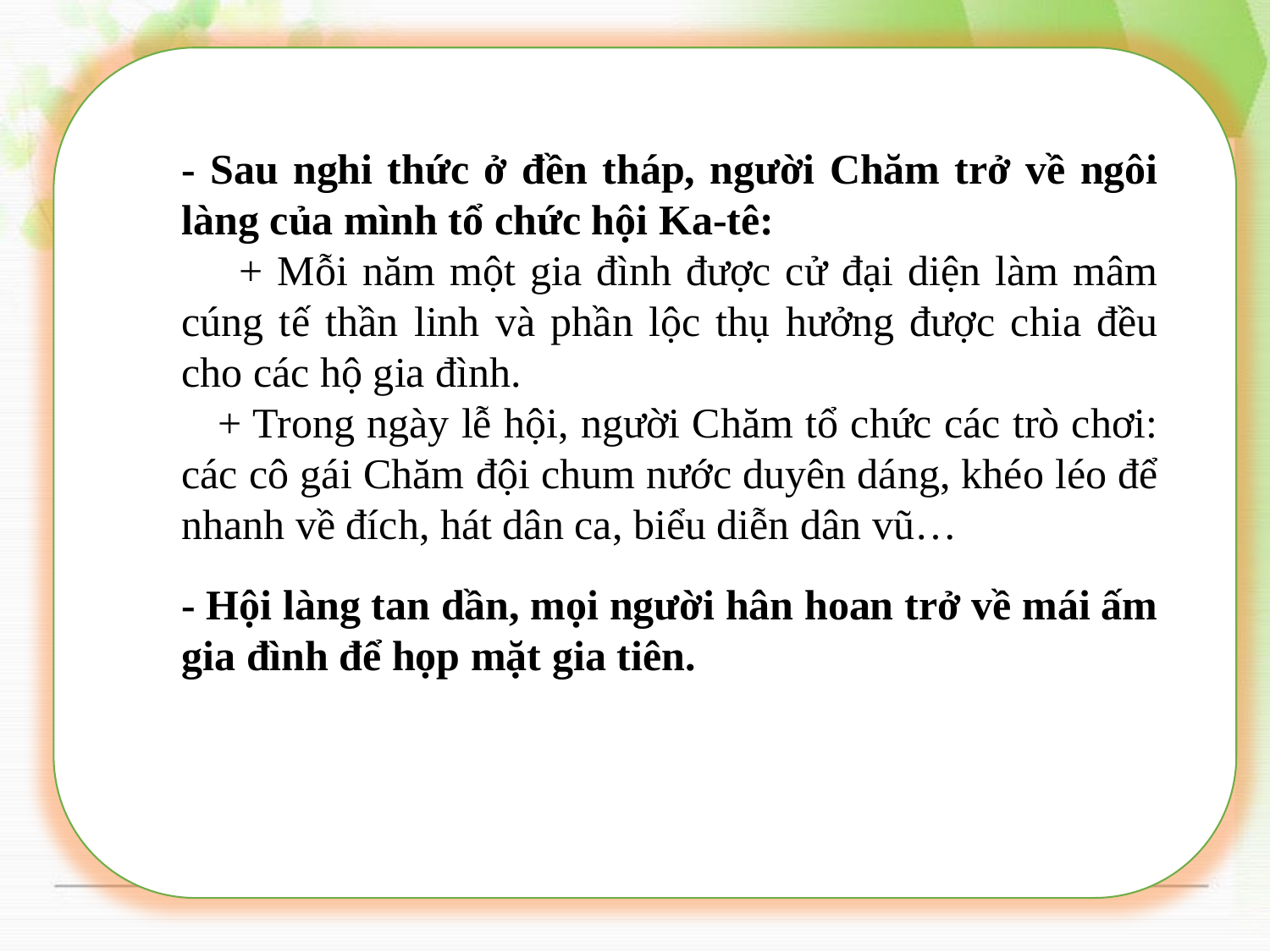

- Sau nghi thức ở đền tháp, người Chăm trở về ngôi làng của mình tổ chức hội Ka-tê:
    + Mỗi năm một gia đình được cử đại diện làm mâm cúng tế thần linh và phần lộc thụ hưởng được chia đều cho các hộ gia đình.
   + Trong ngày lễ hội, người Chăm tổ chức các trò chơi: các cô gái Chăm đội chum nước duyên dáng, khéo léo để nhanh về đích, hát dân ca, biểu diễn dân vũ…

- Hội làng tan dần, mọi người hân hoan trở về mái ấm gia đình để họp mặt gia tiên.